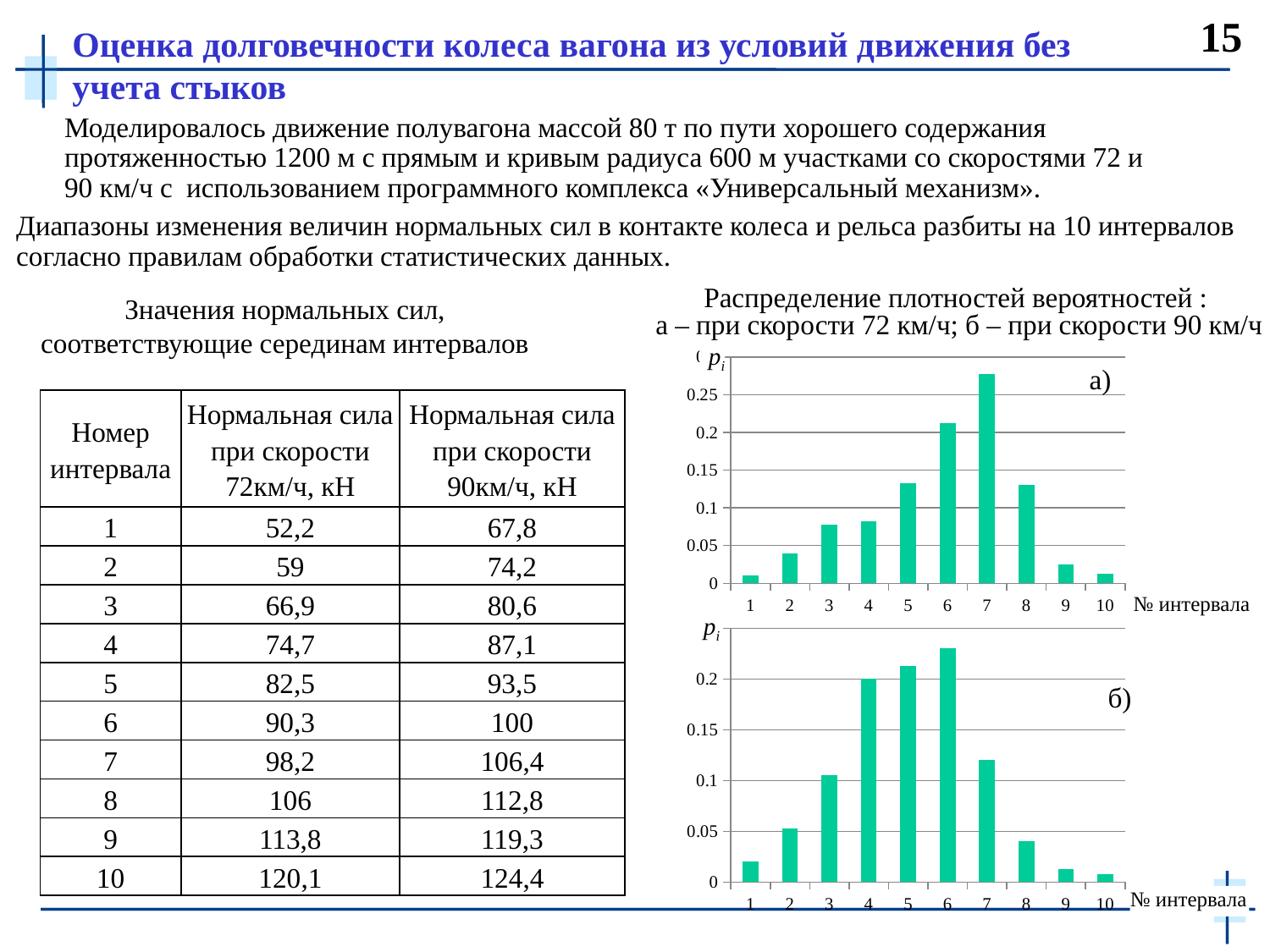

15
# Оценка долговечности колеса вагона из условий движения без учета стыков
Моделировалось движение полувагона массой 80 т по пути хорошего содержания протяженностью 1200 м с прямым и кривым радиуса 600 м участками со скоростями 72 и 90 км/ч с  использованием программного комплекса «Универсальный механизм».
Диапазоны изменения величин нормальных сил в контакте колеса и рельса разбиты на 10 интервалов согласно правилам обработки статистических данных.

Распределение плотностей вероятностей :
 а – при скорости 72 км/ч; б – при скорости 90 км/ч
Значения нормальных сил, соответствующие серединам интервалов
рi

### Chart

| Category |  |
|---|---|
а)
| Номер интервала | Нормальная сила при скорости 72км/ч, кН | Нормальная сила при скорости 90км/ч, кН |
| --- | --- | --- |
| 1 | 52,2 | 67,8 |
| 2 | 59 | 74,2 |
| 3 | 66,9 | 80,6 |
| 4 | 74,7 | 87,1 |
| 5 | 82,5 | 93,5 |
| 6 | 90,3 | 100 |
| 7 | 98,2 | 106,4 |
| 8 | 106 | 112,8 |
| 9 | 113,8 | 119,3 |
| 10 | 120,1 | 124,4 |
№ интервала
рi

### Chart

| Category |  |
|---|---|
б)
№ интервала